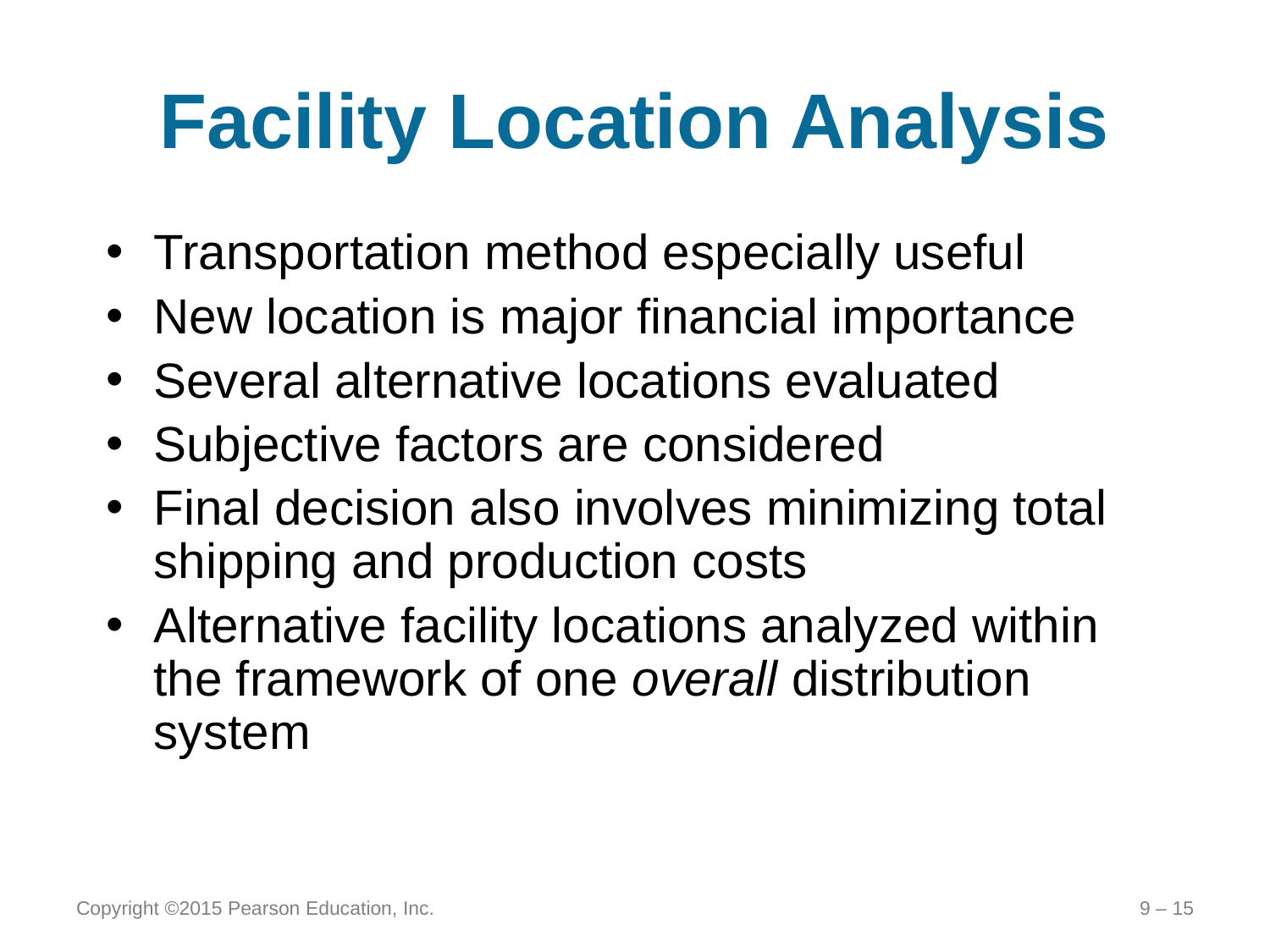

# Facility Location Analysis
Transportation method especially useful
New location is major financial importance
Several alternative locations evaluated
Subjective factors are considered
Final decision also involves minimizing total shipping and production costs
Alternative facility locations analyzed within the framework of one overall distribution system
Copyright ©2015 Pearson Education, Inc.
9 – 15